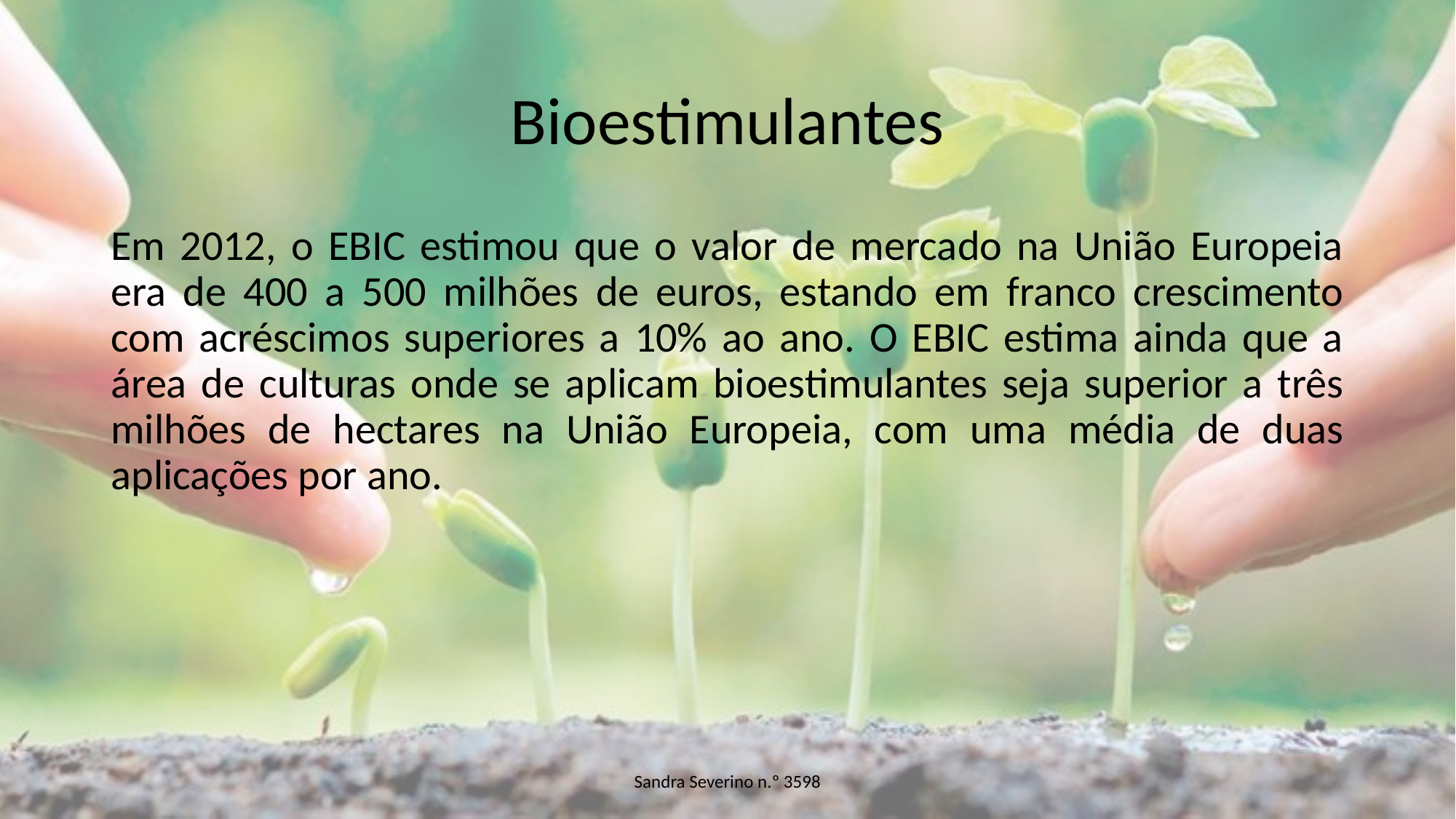

# Bioestimulantes
Em 2012, o EBIC estimou que o valor de mercado na União Europeia era de 400 a 500 milhões de euros, estando em franco crescimento com acréscimos superiores a 10% ao ano. O EBIC estima ainda que a área de culturas onde se aplicam bioestimulantes seja superior a três milhões de hectares na União Europeia, com uma média de duas aplicações por ano.
Sandra Severino n.º 3598